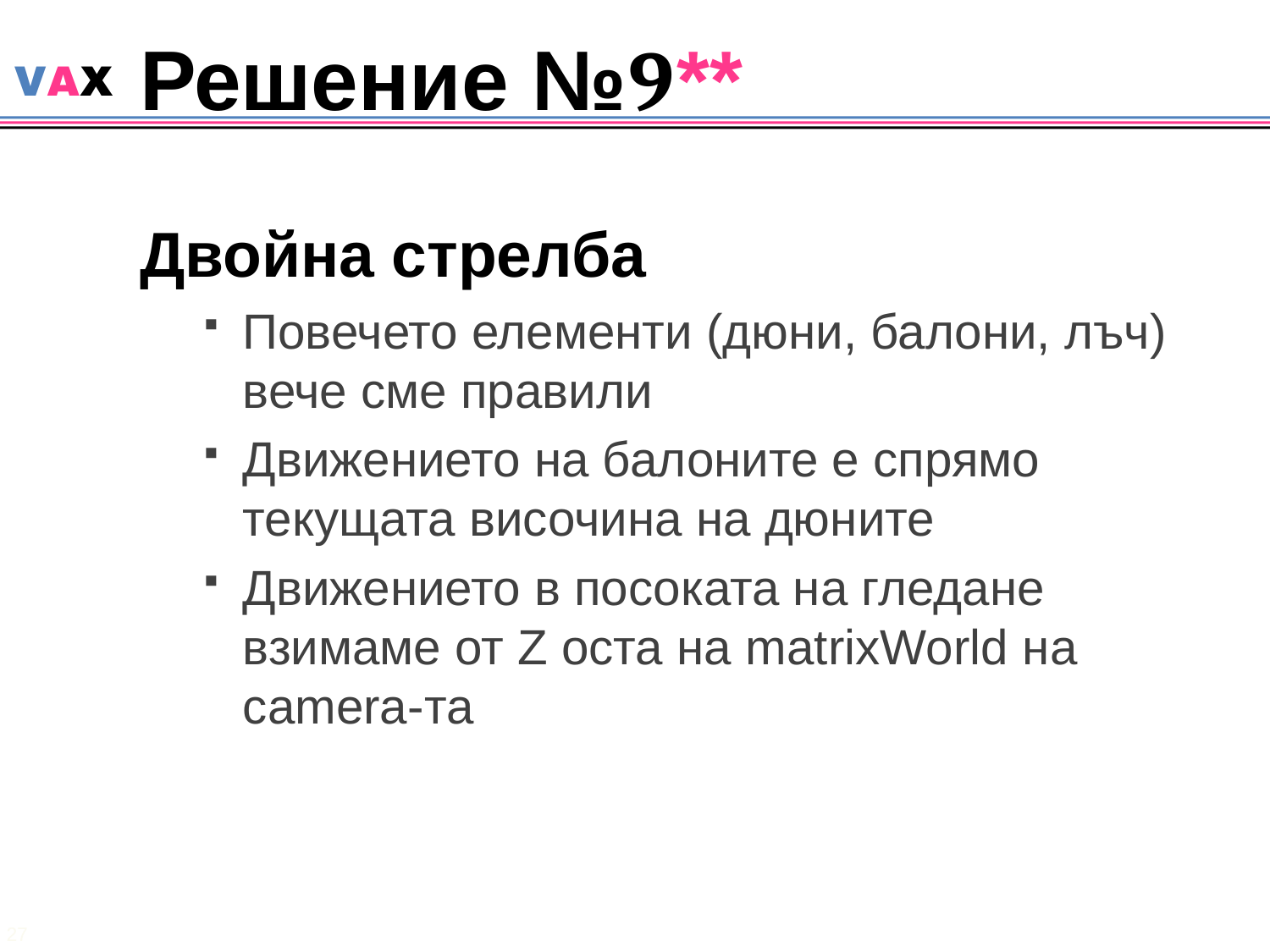

# Решение №9**
Двойна стрелба
Повечето елементи (дюни, балони, лъч) вече сме правили
Движението на балоните е спрямо текущата височина на дюните
Движението в посоката на гледане взимаме от Z оста на matrixWorld на camera-та